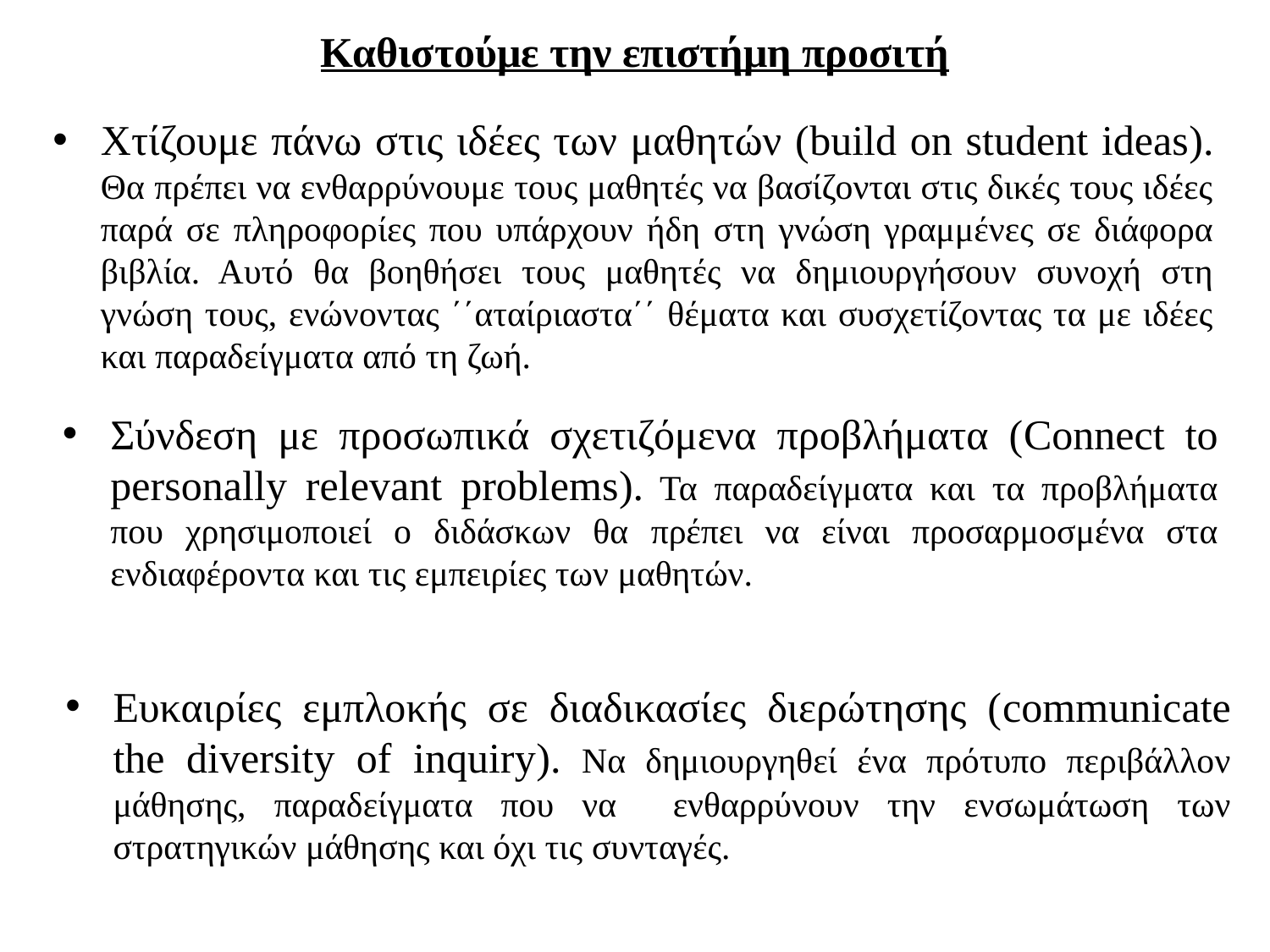

# Καθιστούμε την επιστήμη προσιτή
Χτίζουμε πάνω στις ιδέες των μαθητών (build on student ideas). Θα πρέπει να ενθαρρύνουμε τους μαθητές να βασίζονται στις δικές τους ιδέες παρά σε πληροφορίες που υπάρχουν ήδη στη γνώση γραμμένες σε διάφορα βιβλία. Αυτό θα βοηθήσει τους μαθητές να δημιουργήσουν συνοχή στη γνώση τους, ενώνοντας ΄΄αταίριαστα΄΄ θέματα και συσχετίζοντας τα με ιδέες και παραδείγματα από τη ζωή.

Σύνδεση με προσωπικά σχετιζόμενα προβλήματα (Connect to personally relevant problems). Τα παραδείγματα και τα προβλήματα που χρησιμοποιεί ο διδάσκων θα πρέπει να είναι προσαρμοσμένα στα ενδιαφέροντα και τις εμπειρίες των μαθητών.

Ευκαιρίες εμπλοκής σε διαδικασίες διερώτησης (communicate the diversity of inquiry). Να δημιουργηθεί ένα πρότυπο περιβάλλον μάθησης, παραδείγματα που να  ενθαρρύνουν την ενσωμάτωση των στρατηγικών μάθησης και όχι τις συνταγές.